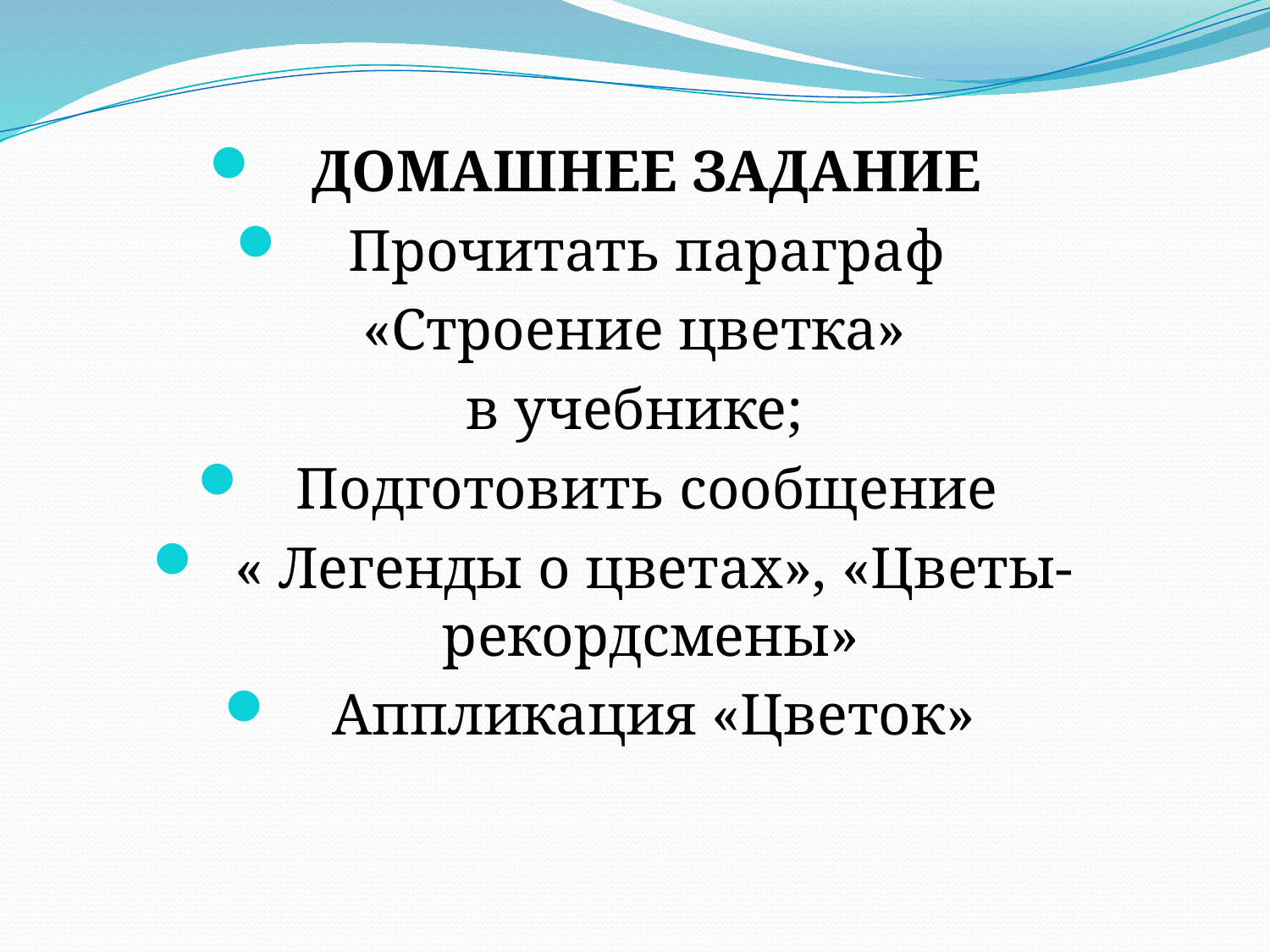

ДОМАШНЕЕ ЗАДАНИЕ
Прочитать параграф
«Строение цветка»
в учебнике;
Подготовить сообщение
« Легенды о цветах», «Цветы-рекордсмены»
Аппликация «Цветок»